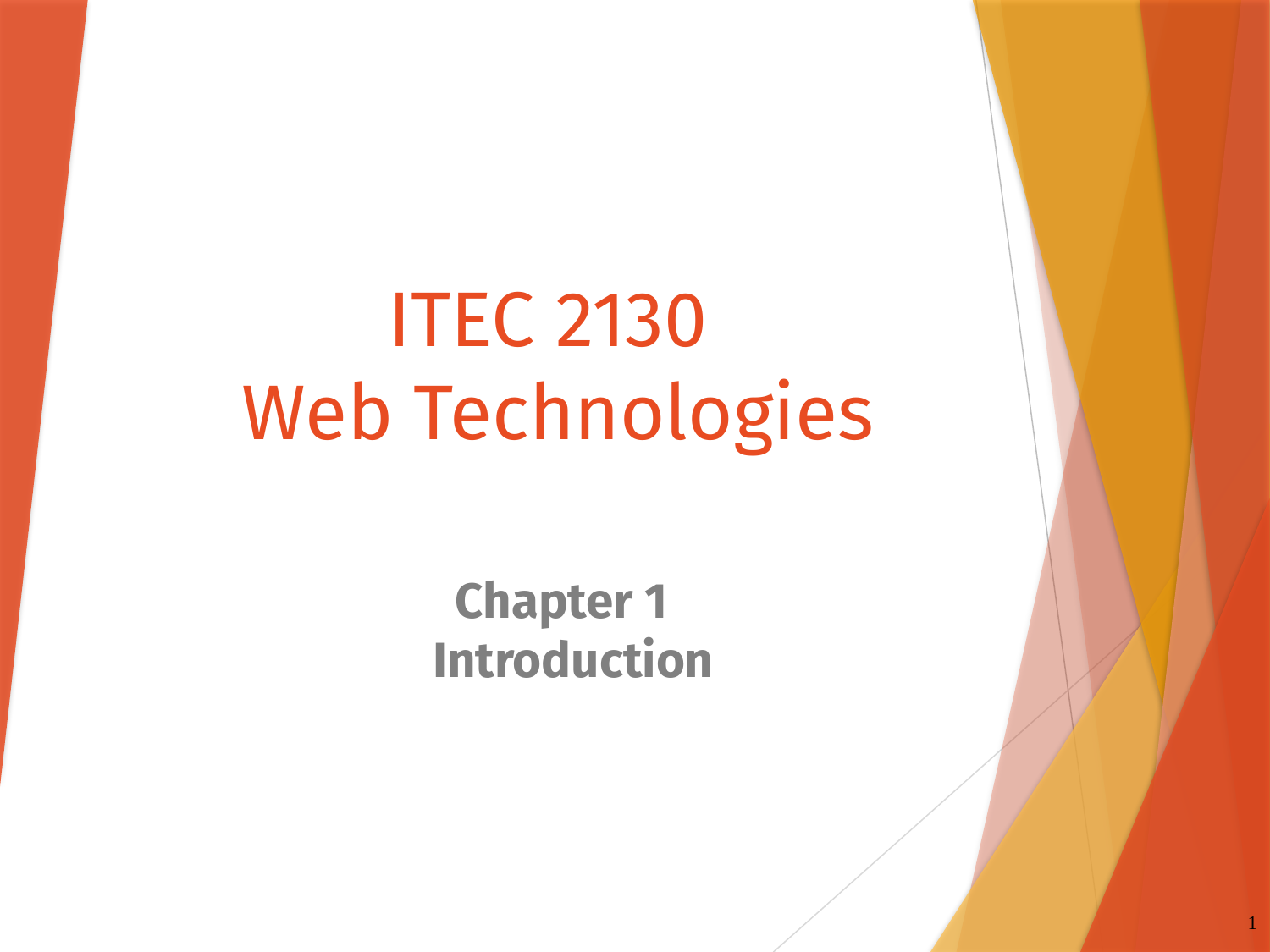

# ITEC 2130 Web Technologies
Chapter 1
  Introduction
1